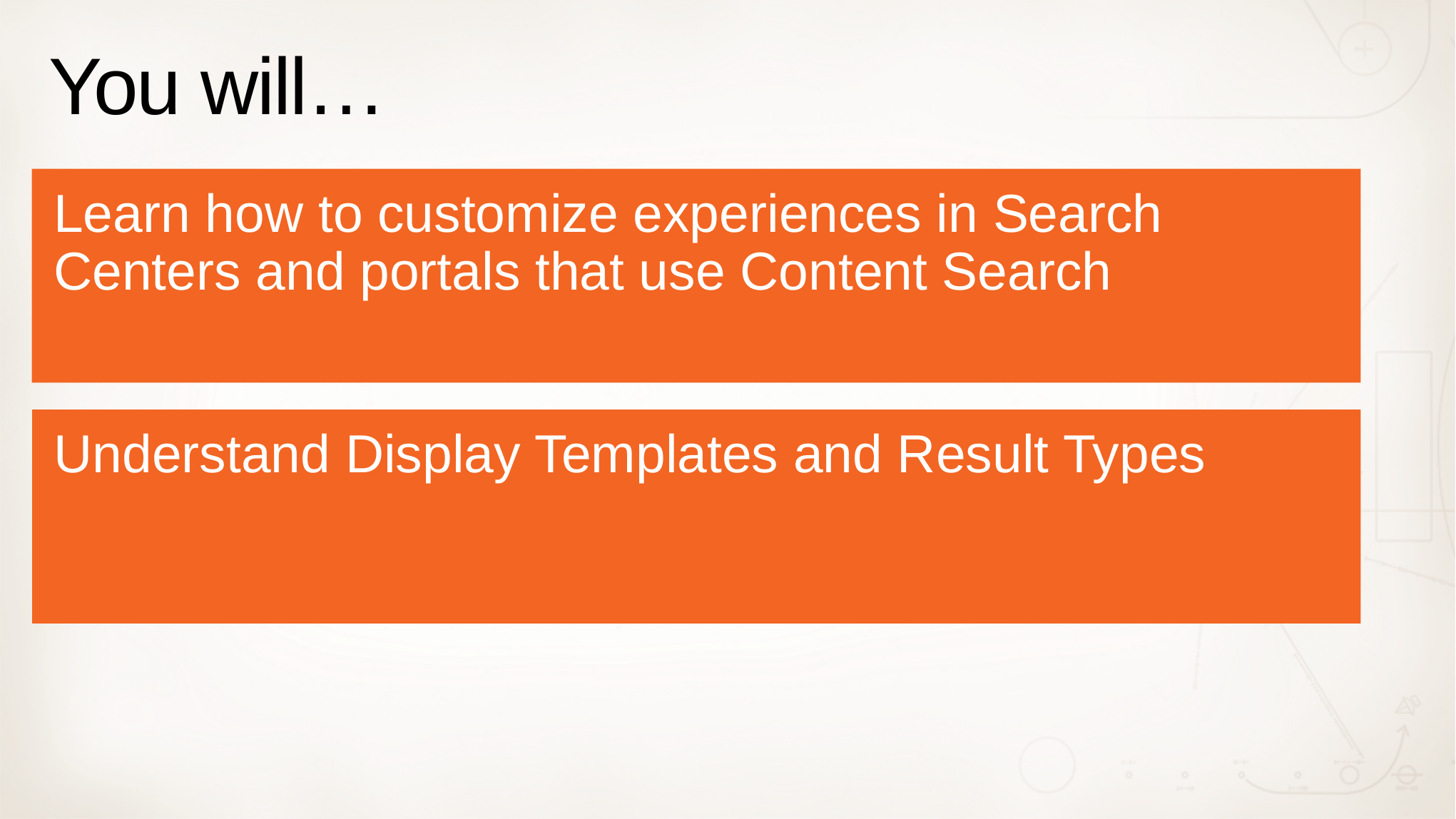

# You will…

Learn how to customize experiences in Search Centers and portals that use Content Search
Understand Display Templates and Result Types